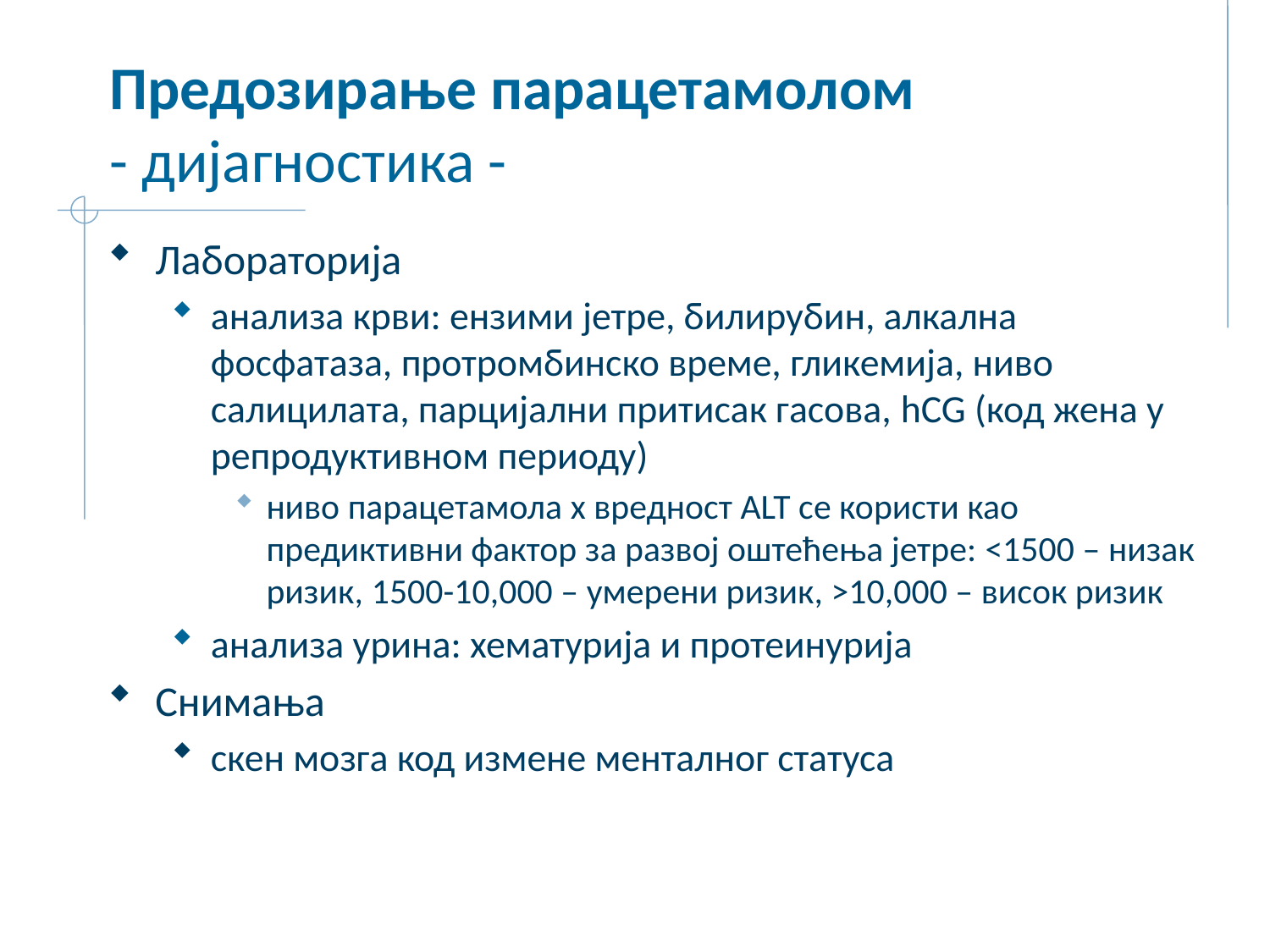

# Предозирање парацетамолом - дијагностика -
Лабораторија
анализа крви: ензими јетре, билирубин, алкална фосфатаза, протромбинско време, гликемија, ниво салицилата, парцијални притисак гасова, hCG (код жена у репродуктивном периоду)
ниво парацетамола x вредност ALT се користи као предиктивни фактор за развој оштећења јетре: <1500 – низак ризик, 1500-10,000 – умерени ризик, >10,000 – висок ризик
анализа урина: хематурија и протеинурија
Снимања
скен мозга код измене менталног статуса